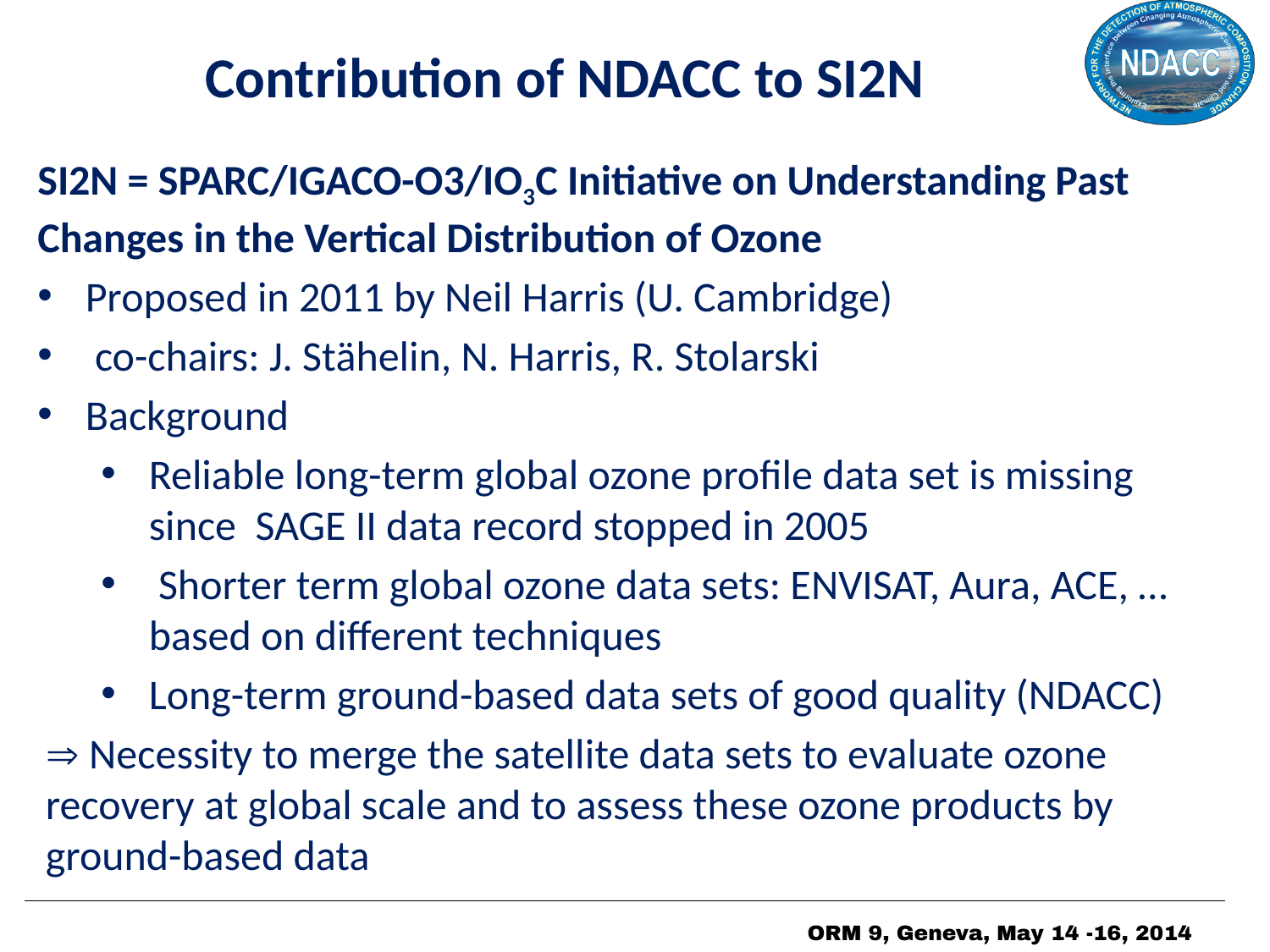

# Contribution of NDACC to SI2N
SI2N = SPARC/IGACO-O3/IO3C Initiative on Understanding Past Changes in the Vertical Distribution of Ozone
Proposed in 2011 by Neil Harris (U. Cambridge)
 co-chairs: J. Stähelin, N. Harris, R. Stolarski
Background
Reliable long-term global ozone profile data set is missing since  SAGE II data record stopped in 2005
 Shorter term global ozone data sets: ENVISAT, Aura, ACE, … based on different techniques
Long-term ground-based data sets of good quality (NDACC)
⇒ Necessity to merge the satellite data sets to evaluate ozone recovery at global scale and to assess these ozone products by ground-based data